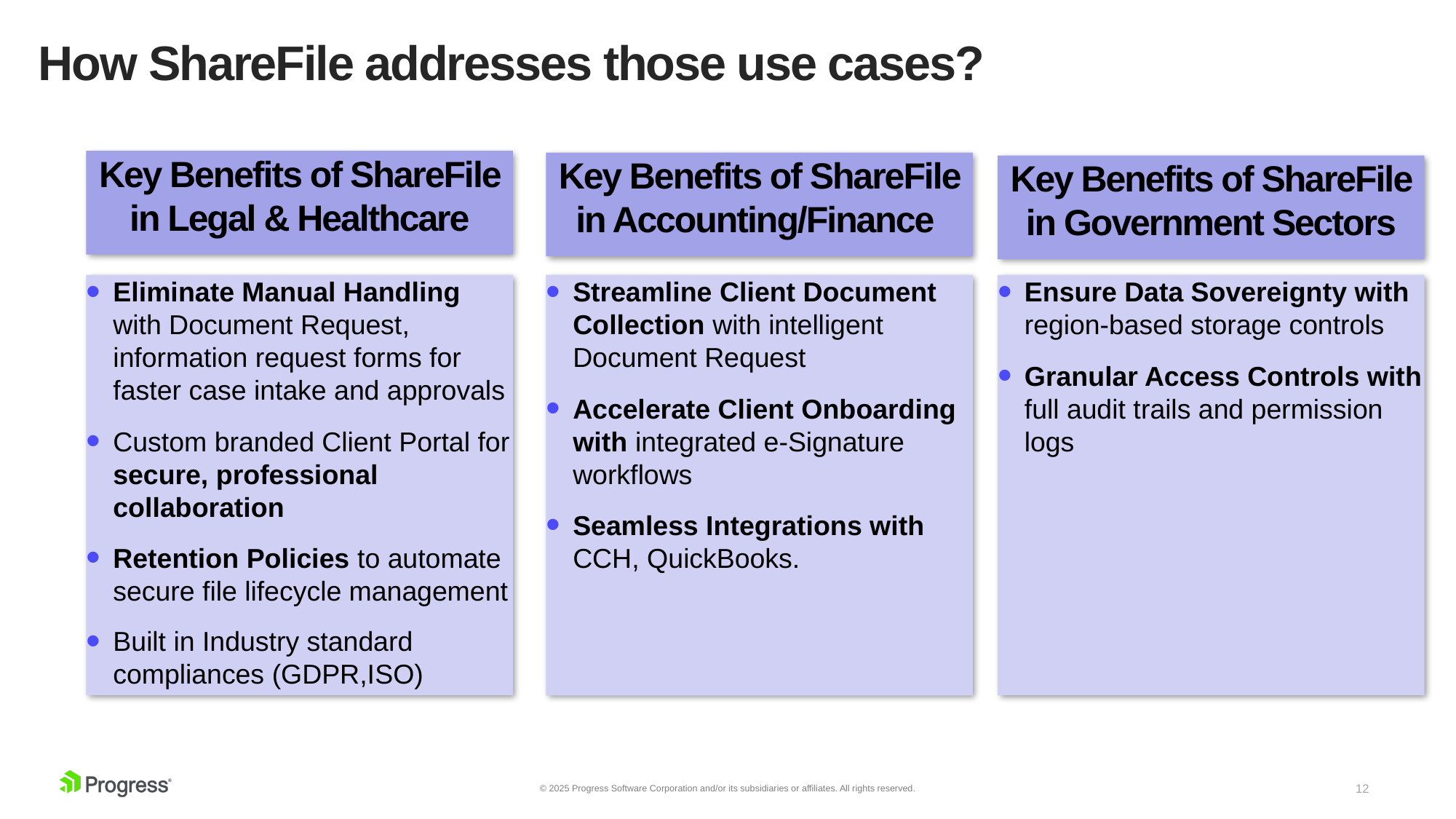

# How ShareFile addresses those use cases?
Key Benefits of ShareFile in Legal & Healthcare
Key Benefits of ShareFile in Accounting/Finance

Key Benefits of ShareFile in Government Sectors
Eliminate Manual Handling with Document Request, information request forms for faster case intake and approvals
Custom branded Client Portal for secure, professional collaboration
Retention Policies to automate secure file lifecycle management
Built in Industry standard compliances (GDPR,ISO)
Streamline Client Document Collection with intelligent Document Request
Accelerate Client Onboarding with integrated e-Signature workflows
Seamless Integrations with CCH, QuickBooks.
Ensure Data Sovereignty with region-based storage controls
Granular Access Controls with full audit trails and permission logs